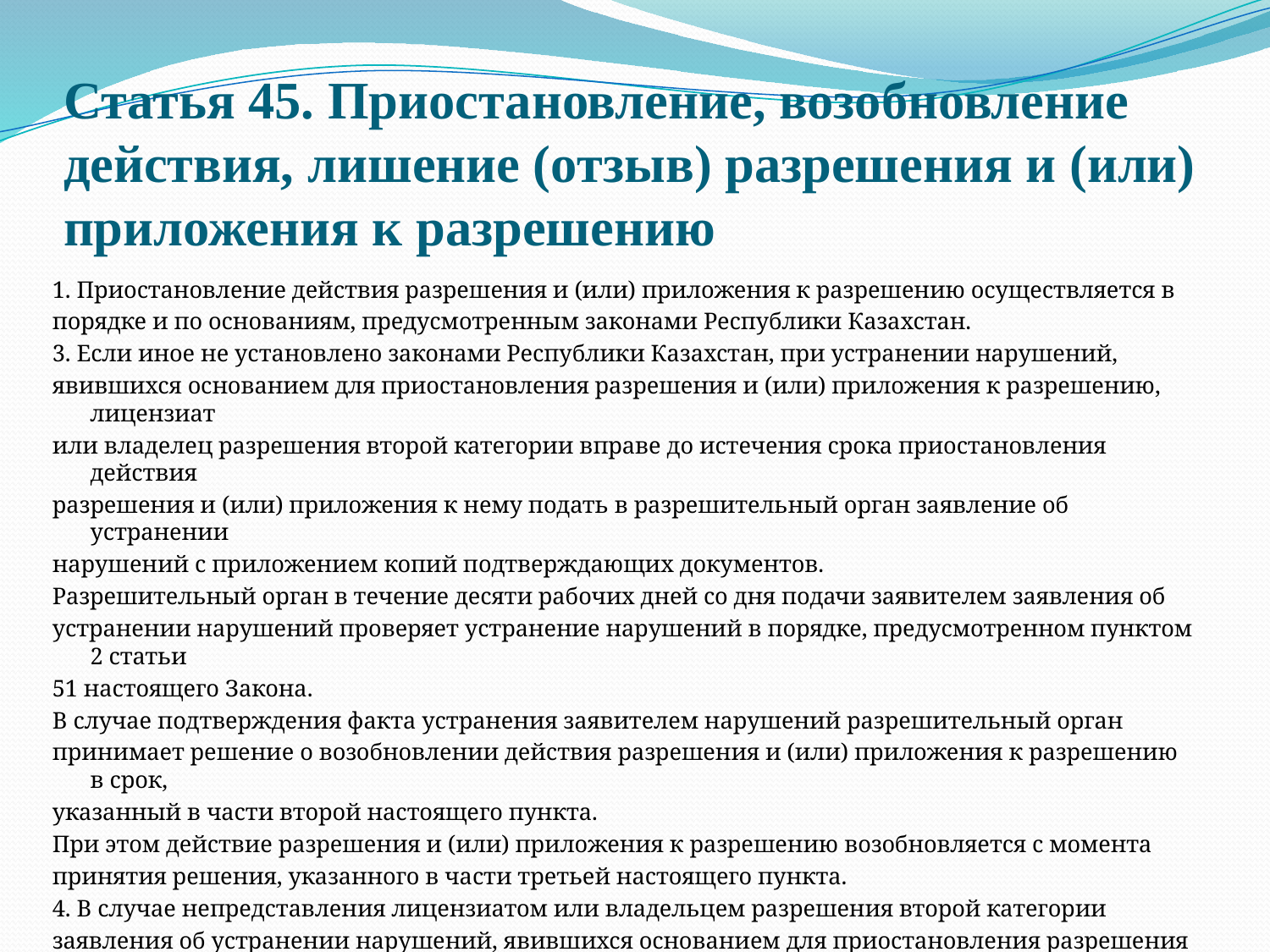

# Статья 45. Приостановление, возобновление действия, лишение (отзыв) разрешения и (или) приложения к разрешению
1. Приостановление действия разрешения и (или) приложения к разрешению осуществляется в
порядке и по основаниям, предусмотренным законами Республики Казахстан.
3. Если иное не установлено законами Республики Казахстан, при устранении нарушений,
явившихся основанием для приостановления разрешения и (или) приложения к разрешению, лицензиат
или владелец разрешения второй категории вправе до истечения срока приостановления действия
разрешения и (или) приложения к нему подать в разрешительный орган заявление об устранении
нарушений с приложением копий подтверждающих документов.
Разрешительный орган в течение десяти рабочих дней со дня подачи заявителем заявления об
устранении нарушений проверяет устранение нарушений в порядке, предусмотренном пунктом 2 статьи
51 настоящего Закона.
В случае подтверждения факта устранения заявителем нарушений разрешительный орган
принимает решение о возобновлении действия разрешения и (или) приложения к разрешению в срок,
указанный в части второй настоящего пункта.
При этом действие разрешения и (или) приложения к разрешению возобновляется с момента
принятия решения, указанного в части третьей настоящего пункта.
4. В случае непредставления лицензиатом или владельцем разрешения второй категории
заявления об устранении нарушений, явившихся основанием для приостановления разрешения и (или)
приложения к разрешению до истечения срока приостановления, разрешительные органы в течение
десяти рабочих дней с момента истечения срока приостановления инициируют процедуру лишения
(отзыва) разрешения и (или) приложения к разрешению.